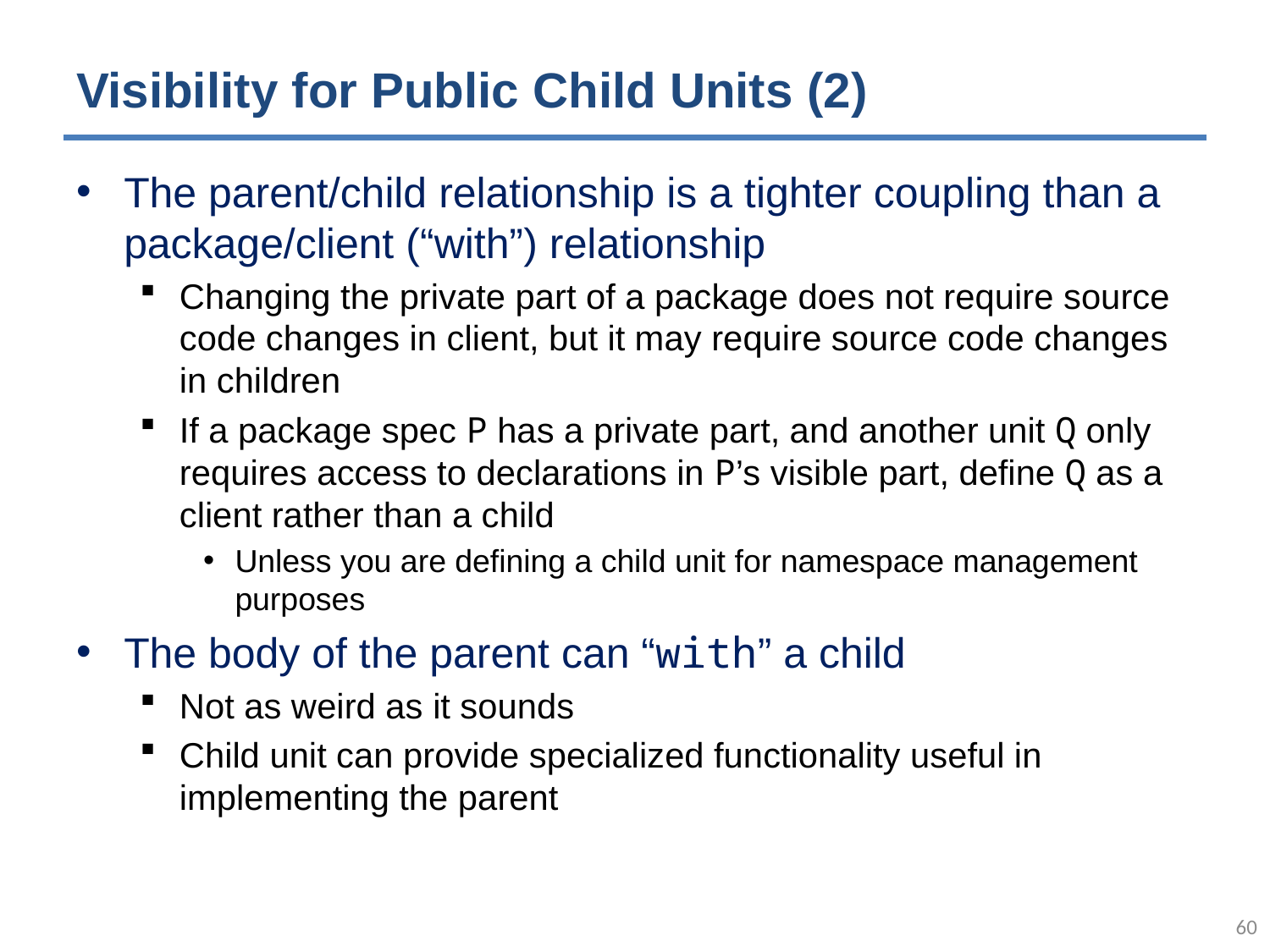

# Visibility for Public Child Units (2)
The parent/child relationship is a tighter coupling than a package/client (“with”) relationship
Changing the private part of a package does not require source code changes in client, but it may require source code changes in children
If a package spec P has a private part, and another unit Q only requires access to declarations in P’s visible part, define Q as a client rather than a child
Unless you are defining a child unit for namespace management purposes
The body of the parent can “with” a child
Not as weird as it sounds
Child unit can provide specialized functionality useful in implementing the parent

60